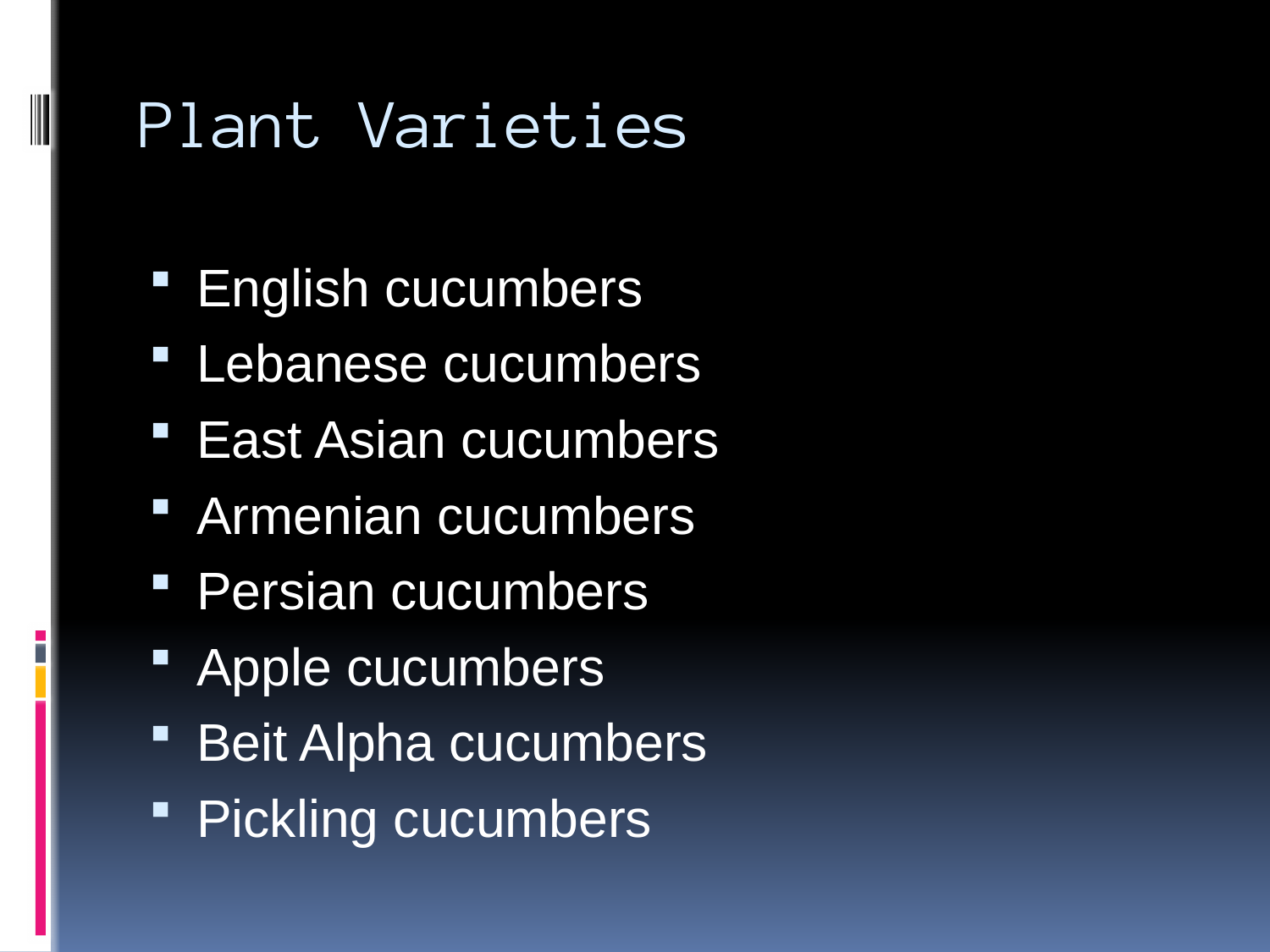

# Plant Varieties
English cucumbers
Lebanese cucumbers
East Asian cucumbers
Armenian cucumbers
Persian cucumbers
Apple cucumbers
Beit Alpha cucumbers
Pickling cucumbers